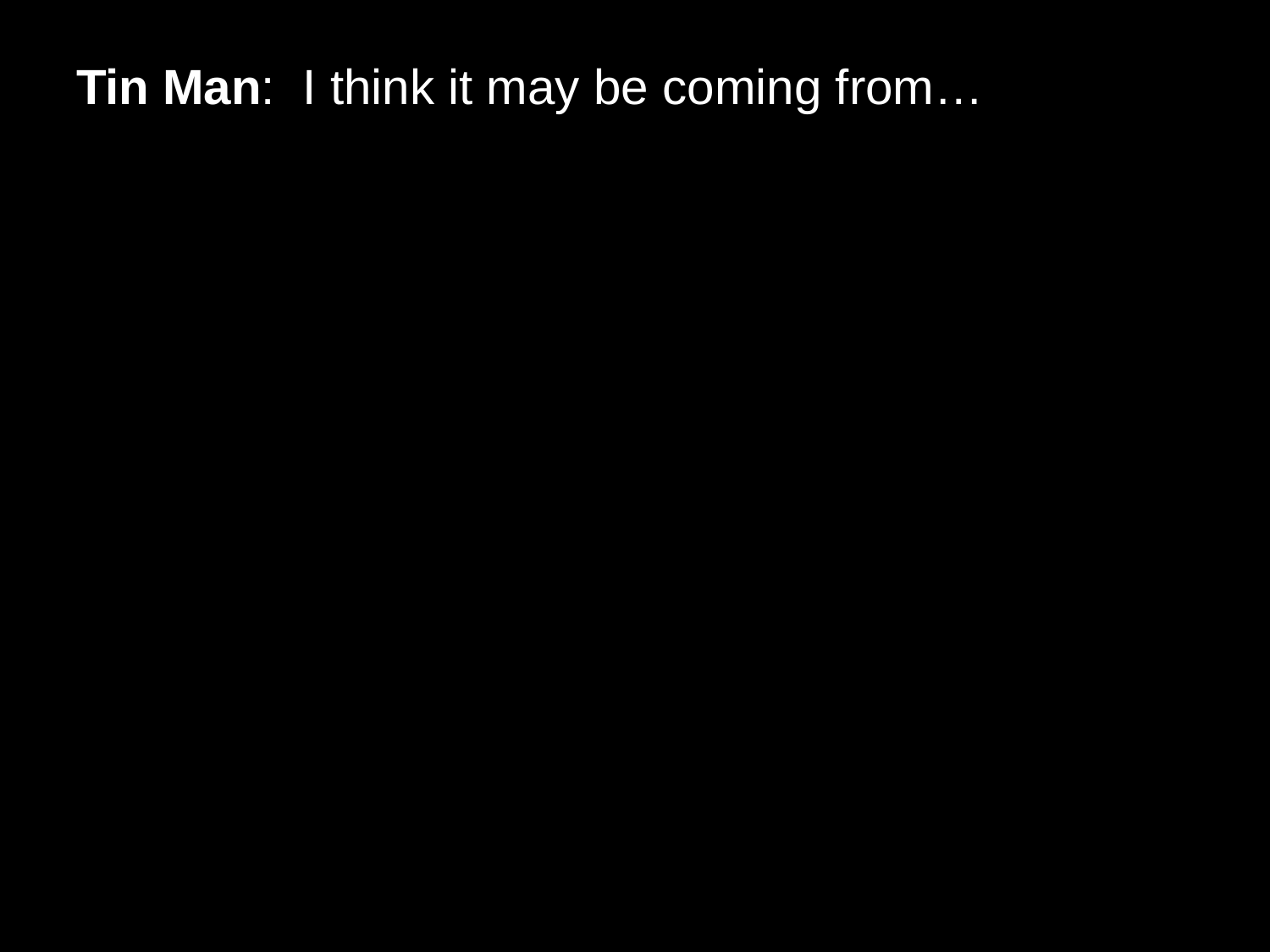

# Tin Man:  I think it may be coming from…